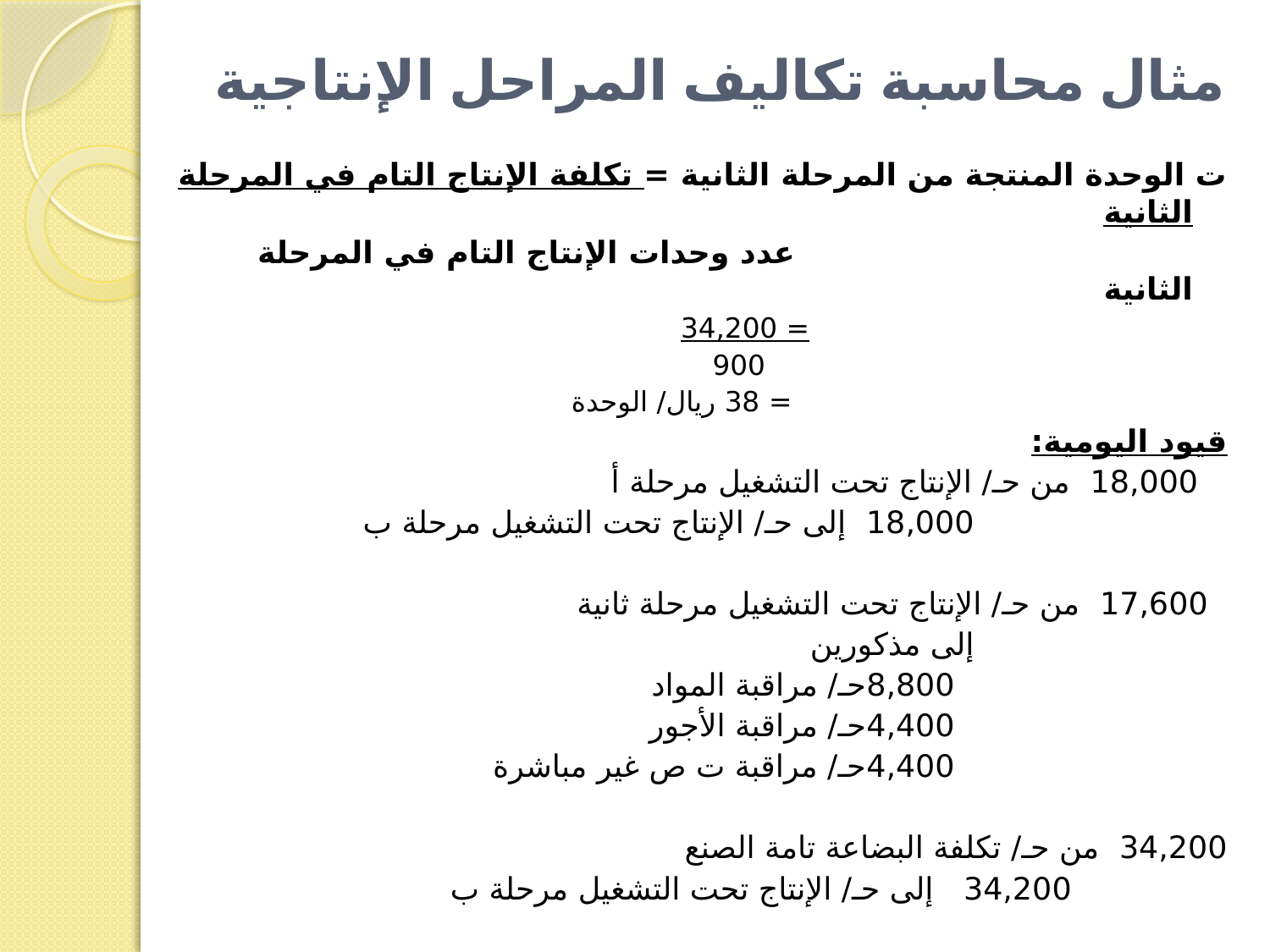

# مثال محاسبة تكاليف المراحل الإنتاجية
ت الوحدة المنتجة من المرحلة الثانية = تكلفة الإنتاج التام في المرحلة الثانية
                                        عدد وحدات الإنتاج التام في المرحلة الثانية
                                               = 34,200
                                                    900
                                                 = 38 ريال/ الوحدة
قيود اليومية:
   18,000  من حـ/ الإنتاج تحت التشغيل مرحلة أ
                          18,000  إلى حـ/ الإنتاج تحت التشغيل مرحلة ب

  17,600  من حـ/ الإنتاج تحت التشغيل مرحلة ثانية
                          إلى مذكورين
                            8,800حـ/ مراقبة المواد
                            4,400حـ/ مراقبة الأجور
                            4,400حـ/ مراقبة ت ص غير مباشرة

34,200  من حـ/ تكلفة البضاعة تامة الصنع
                34,200   إلى حـ/ الإنتاج تحت التشغيل مرحلة ب